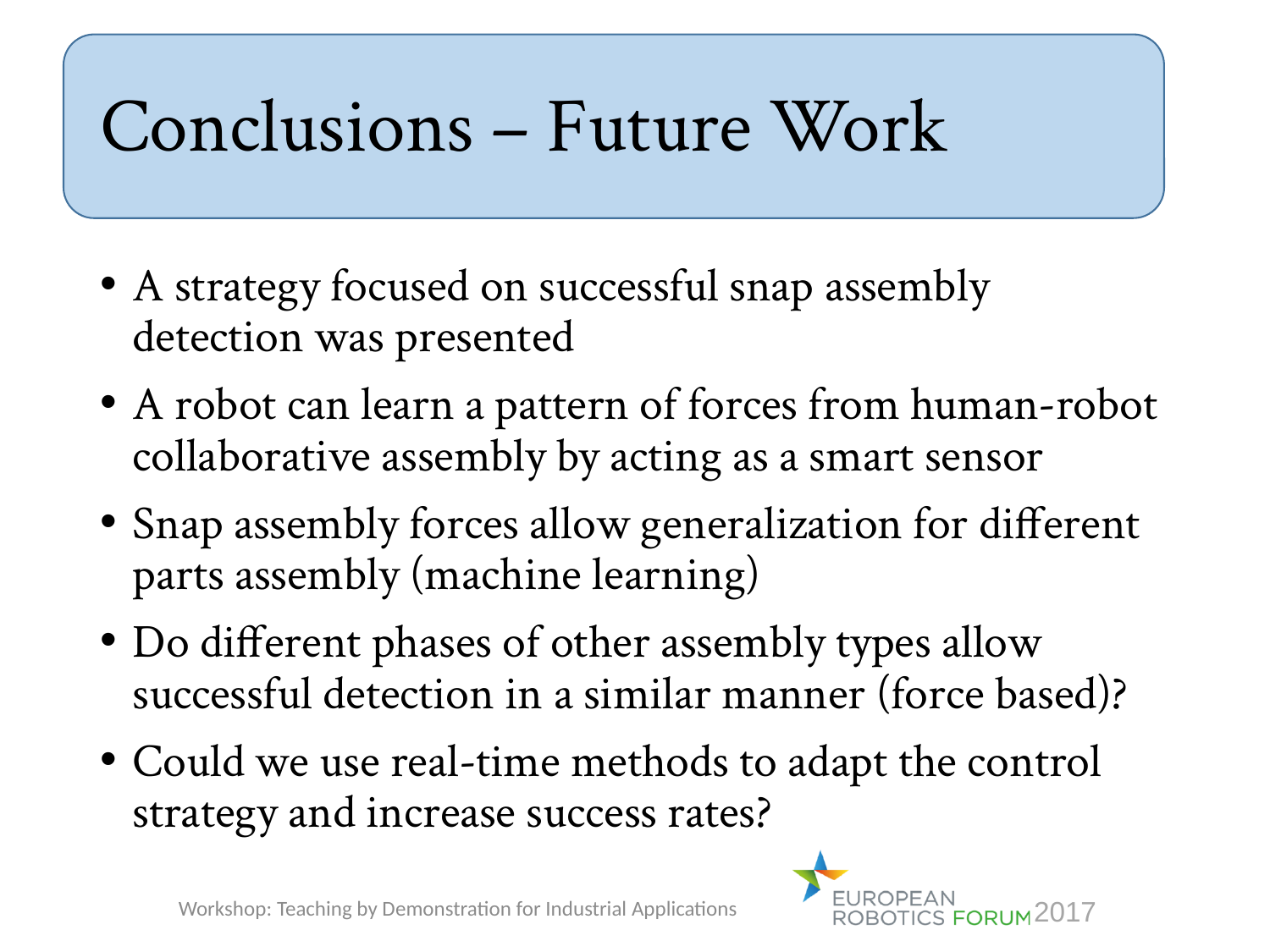

# Conclusions – Future Work
A strategy focused on successful snap assembly detection was presented
A robot can learn a pattern of forces from human-robot collaborative assembly by acting as a smart sensor
Snap assembly forces allow generalization for different parts assembly (machine learning)
Do different phases of other assembly types allow successful detection in a similar manner (force based)?
Could we use real-time methods to adapt the control strategy and increase success rates?